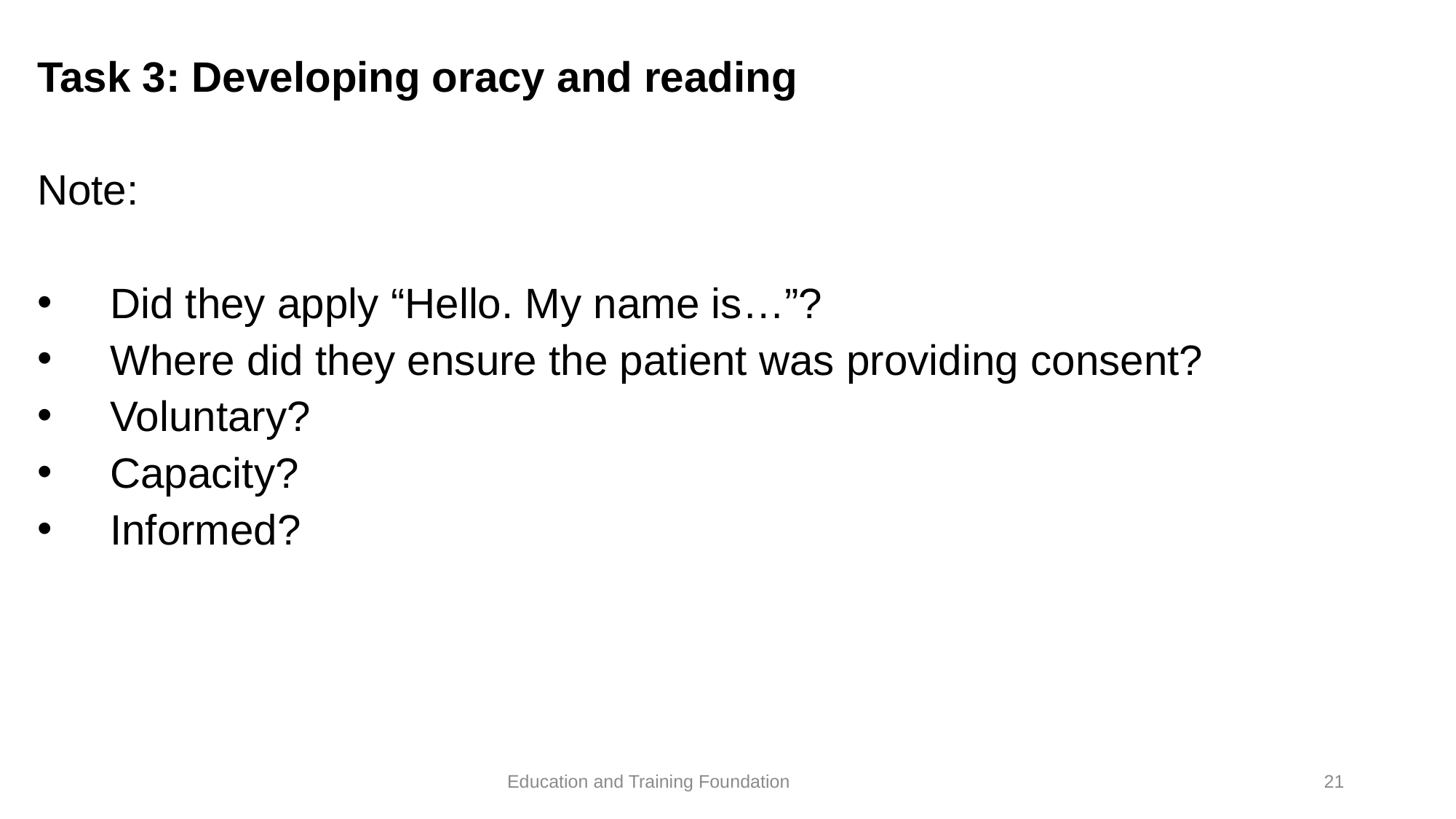

# Task 3: Developing oracy and reading
Note:

Did they apply “Hello. My name is…”?
Where did they ensure the patient was providing consent?
Voluntary?
Capacity?
Informed?

21
Education and Training Foundation